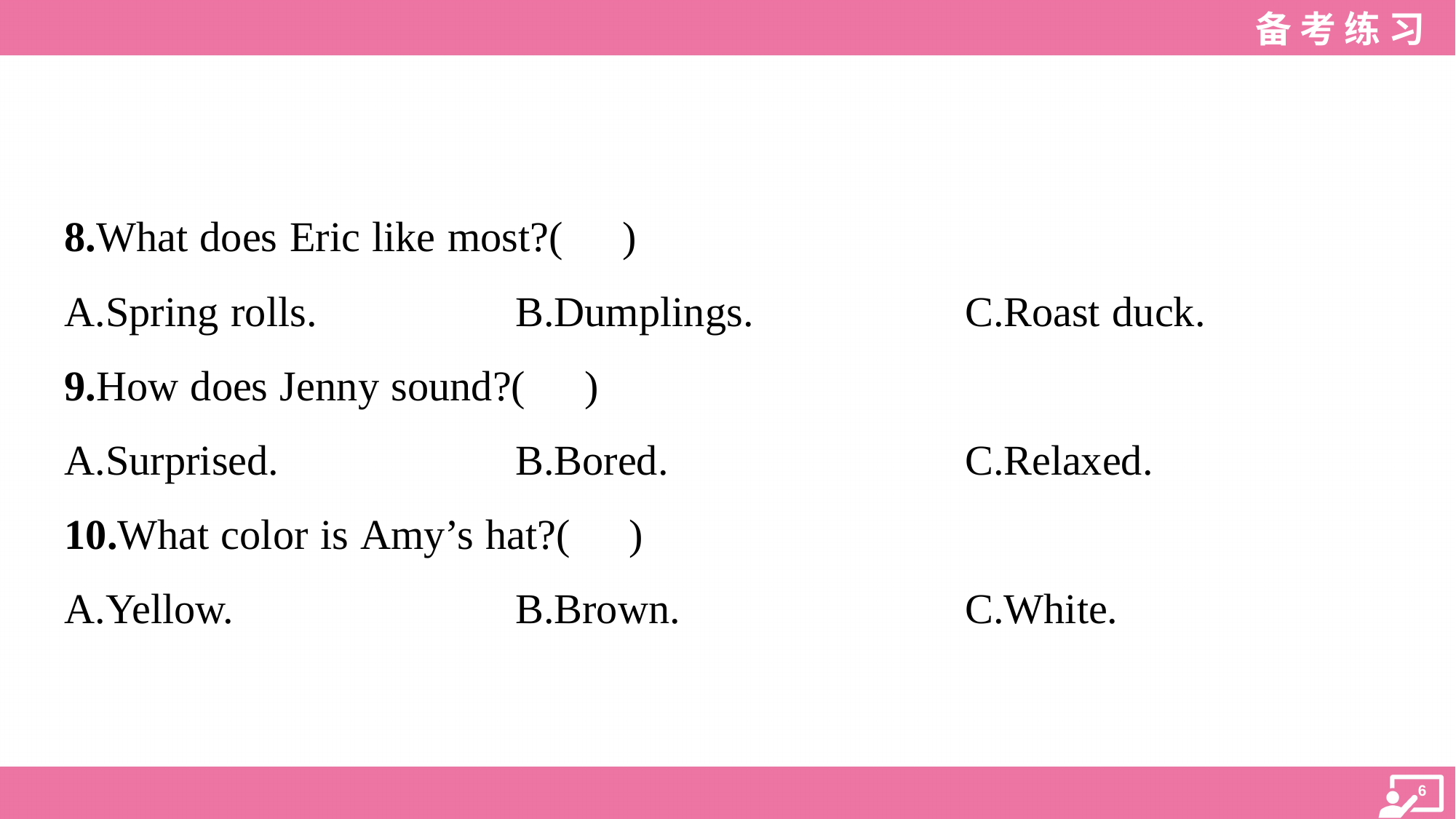

8.What does Eric like most?(     )
A.Spring rolls.	B.Dumplings.	C.Roast duck.
9.How does Jenny sound?(     )
A.Surprised.	B.Bored.	C.Relaxed.
10.What color is Amy’s hat?(     )
A.Yellow.	B.Brown.	C.White.